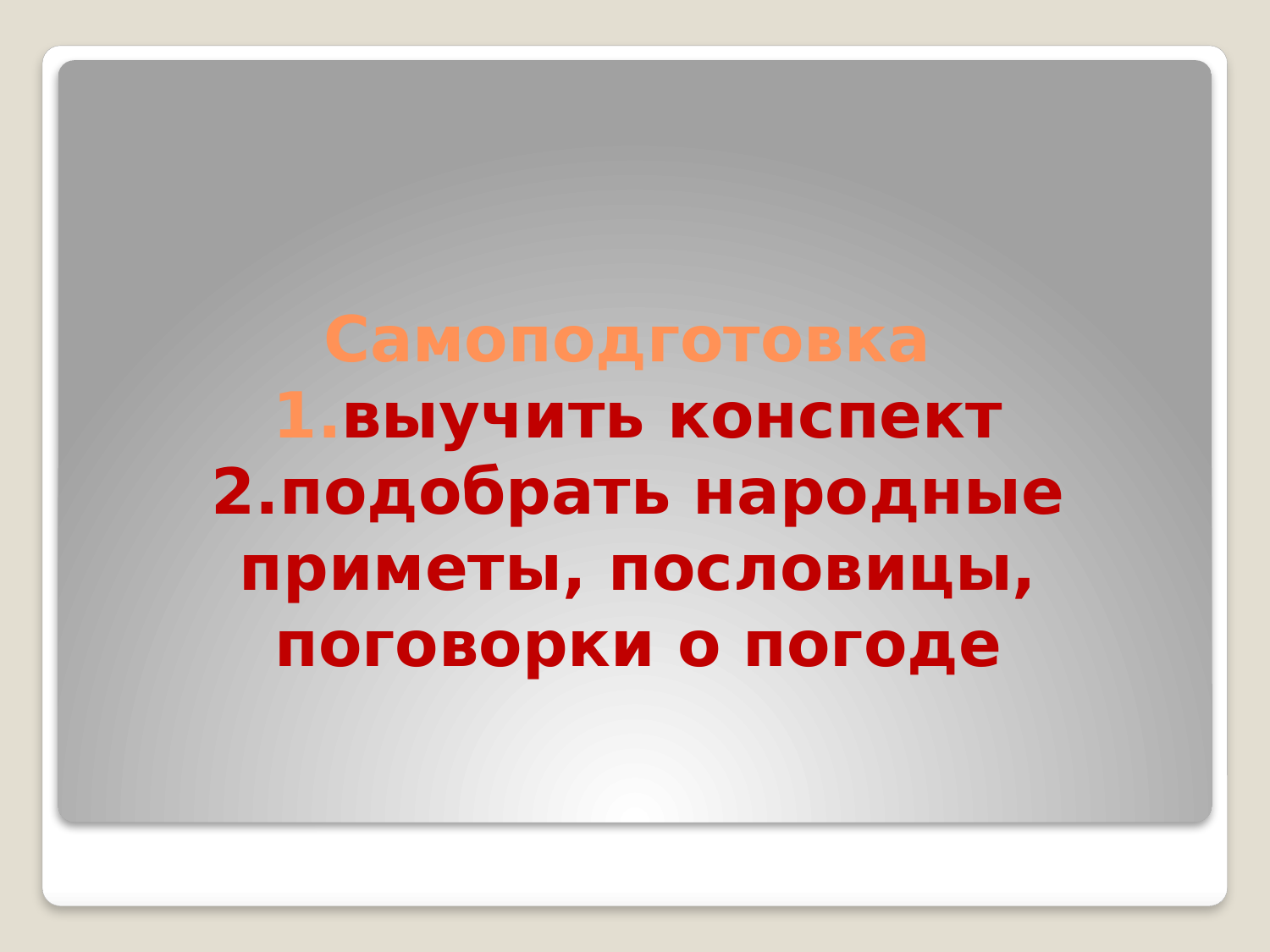

# Самоподготовка 1.выучить конспект 2.подобрать народные приметы, пословицы, поговорки о погоде